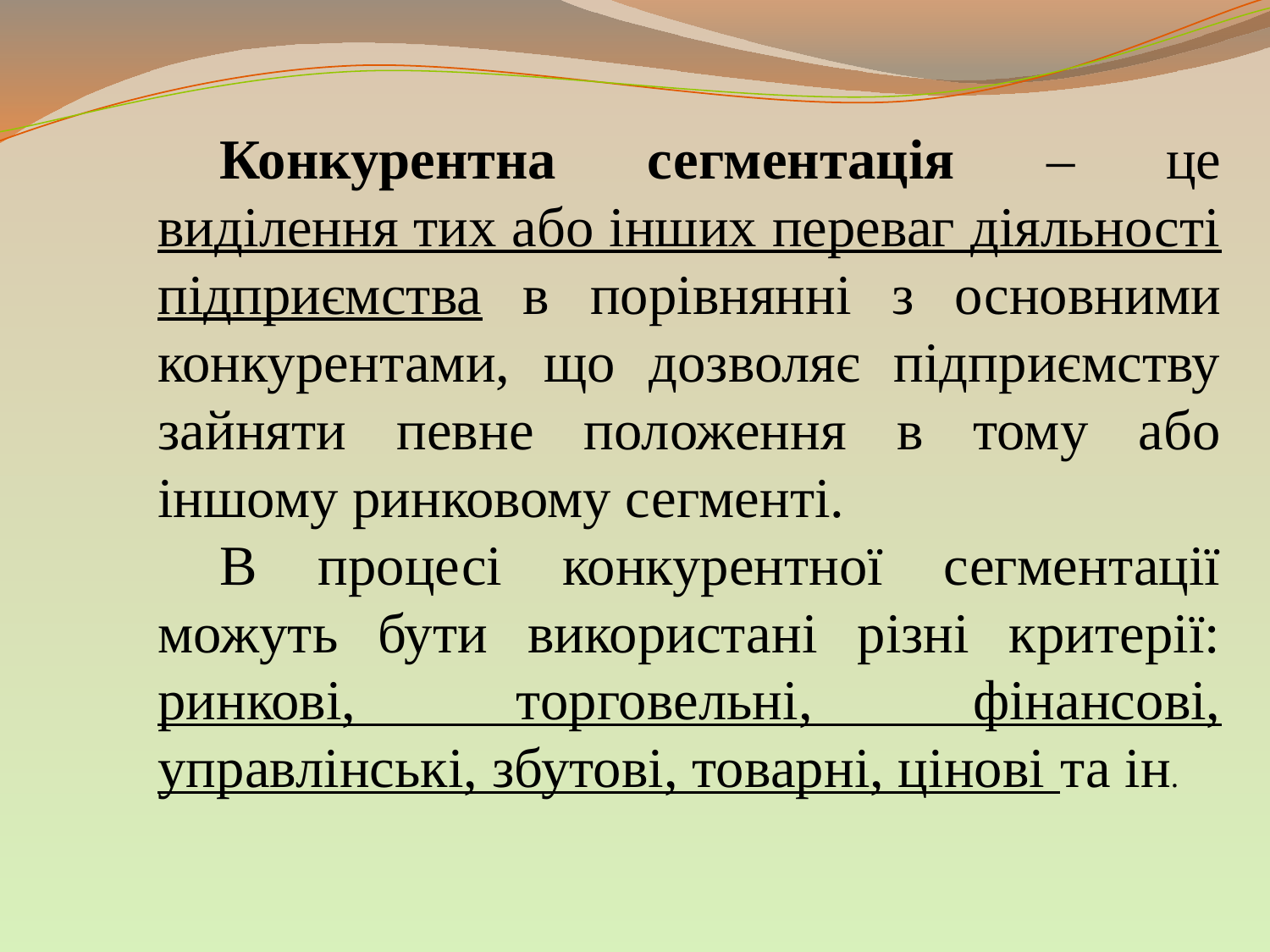

Конкурентна сегментація – це виділення тих або інших переваг діяльності підприємства в порівнянні з основними конкурентами, що дозволяє підприємству зайняти певне положення в тому або іншому ринковому сегменті.
В процесі конкурентної сегментації можуть бути використані різні критерії: ринкові, торговельні, фінансові, управлінські, збутові, товарні, цінові та ін.